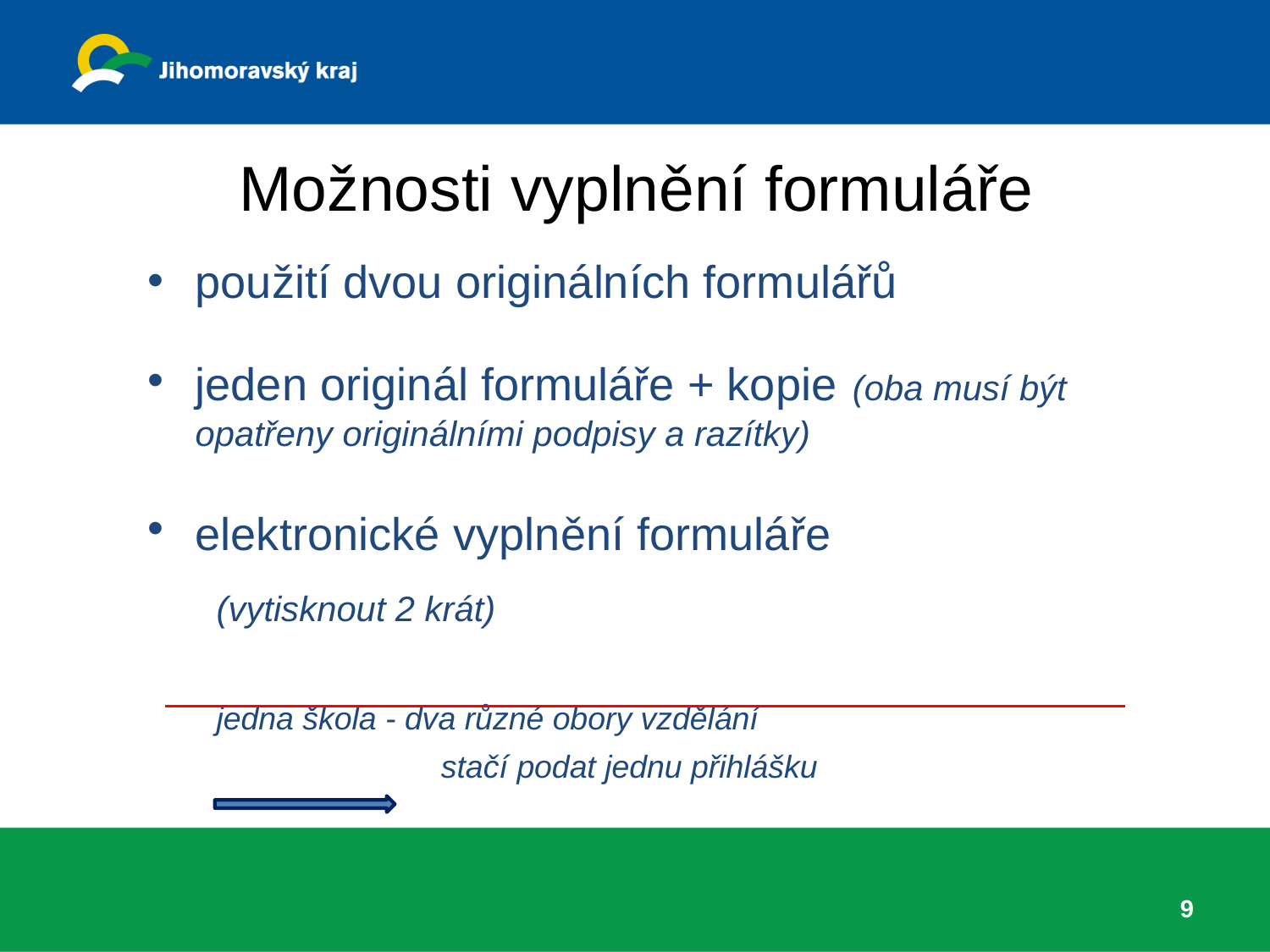

# Možnosti vyplnění formuláře
použití dvou originálních formulářů

jeden originál formuláře + kopie (oba musí být opatřeny originálními podpisy a razítky)

elektronické vyplnění formuláře
     (vytisknout 2 krát)

     jedna škola - dva různé obory vzdělání
                                 stačí podat jednu přihlášku

9